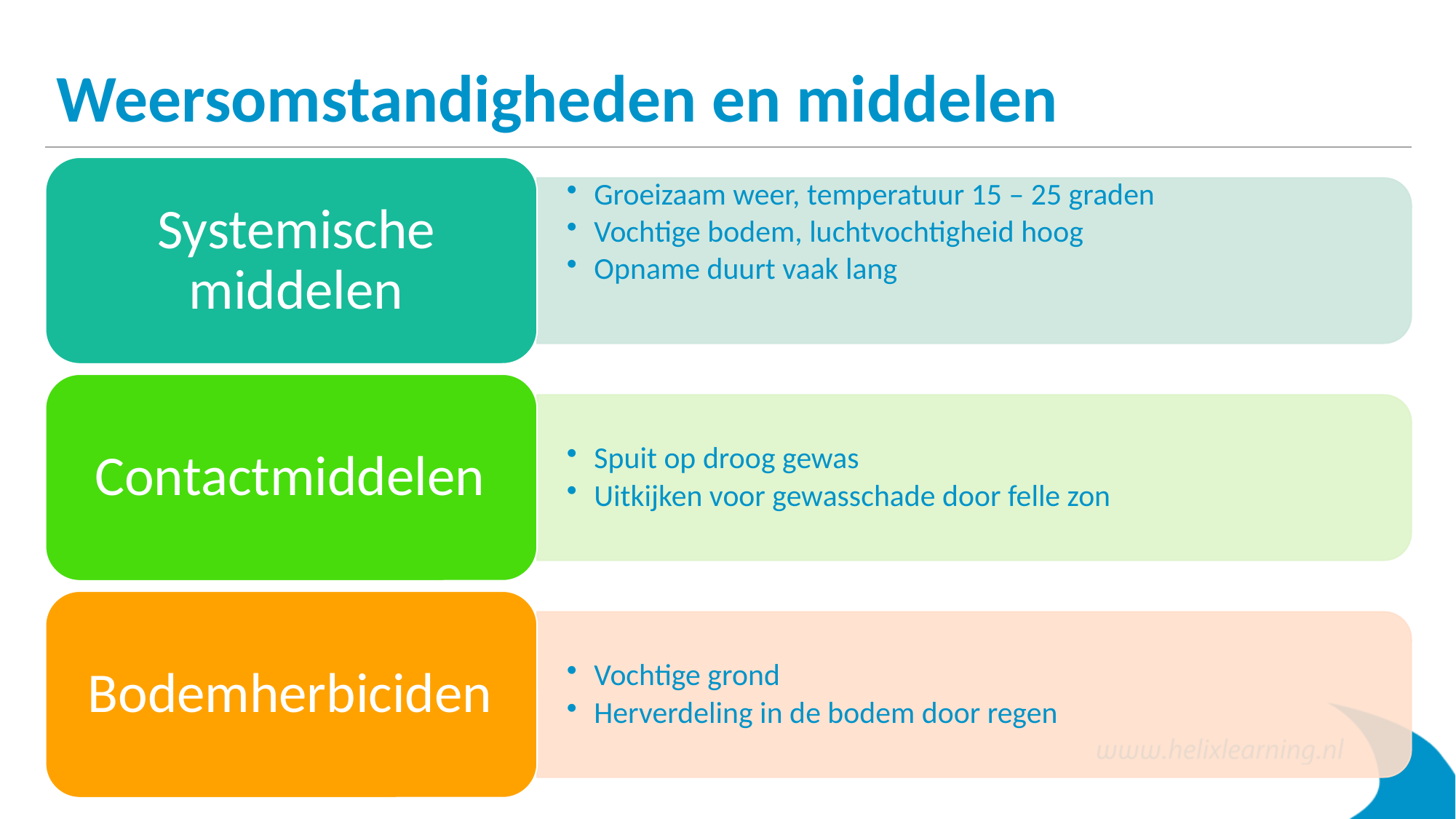

# Weersomstandigheden en middelen
Groeizaam weer, temperatuur 15 – 25 graden
Vochtige bodem, luchtvochtigheid hoog
Opname duurt vaak lang

Systemische middelen
Spuit op droog gewas
Uitkijken voor gewasschade door felle zon
Contactmiddelen
Vochtige grond
Herverdeling in de bodem door regen
Bodemherbiciden